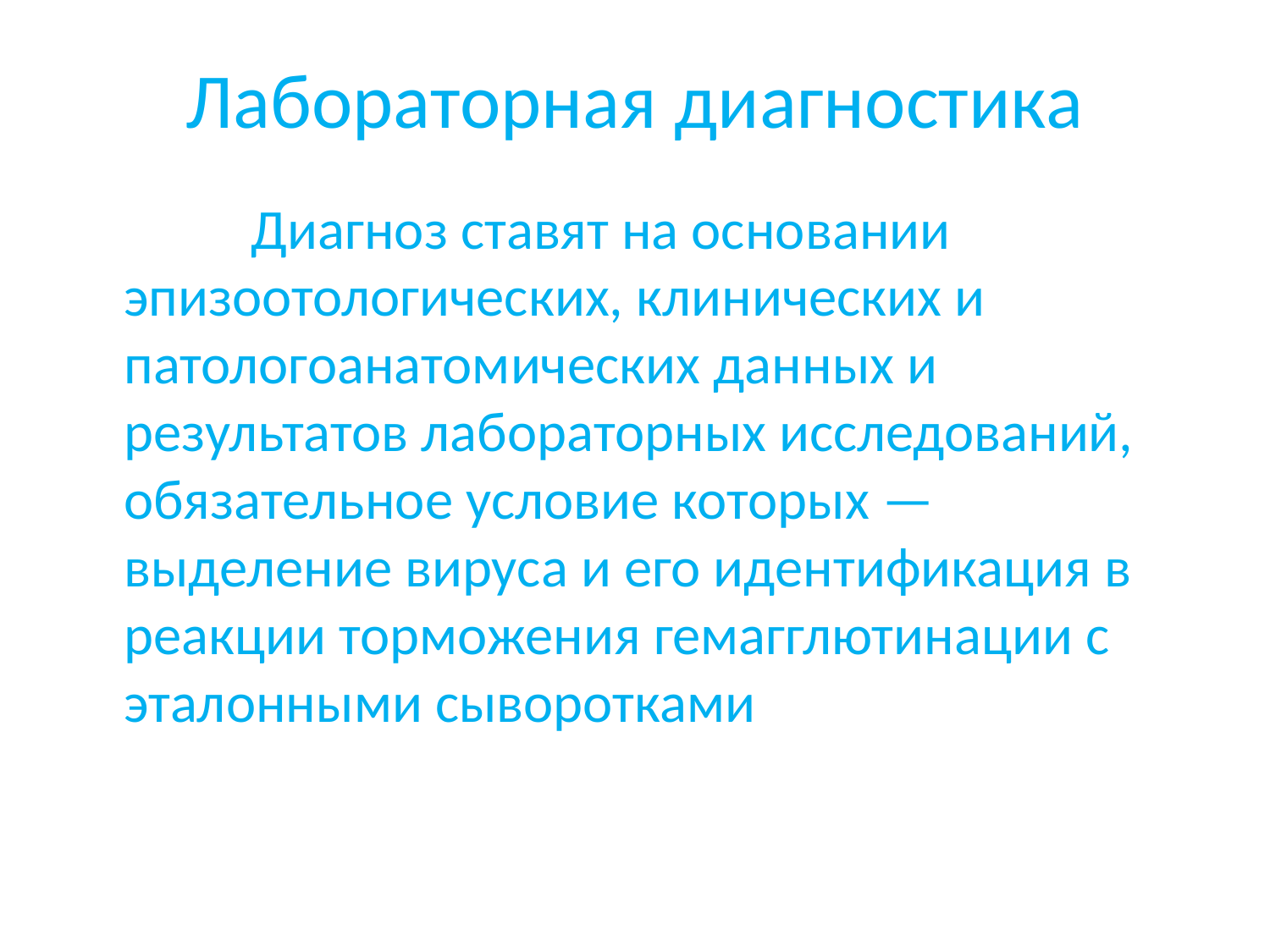

# Лабораторная диагностика
		Диагноз ставят на основании эпизоотологических, клинических и патологоанатомических данных и результатов лабораторных исследований, обязательное условие которых — выделение вируса и его идентификация в реакции торможения гемагглютинации с эталонными сыворотками